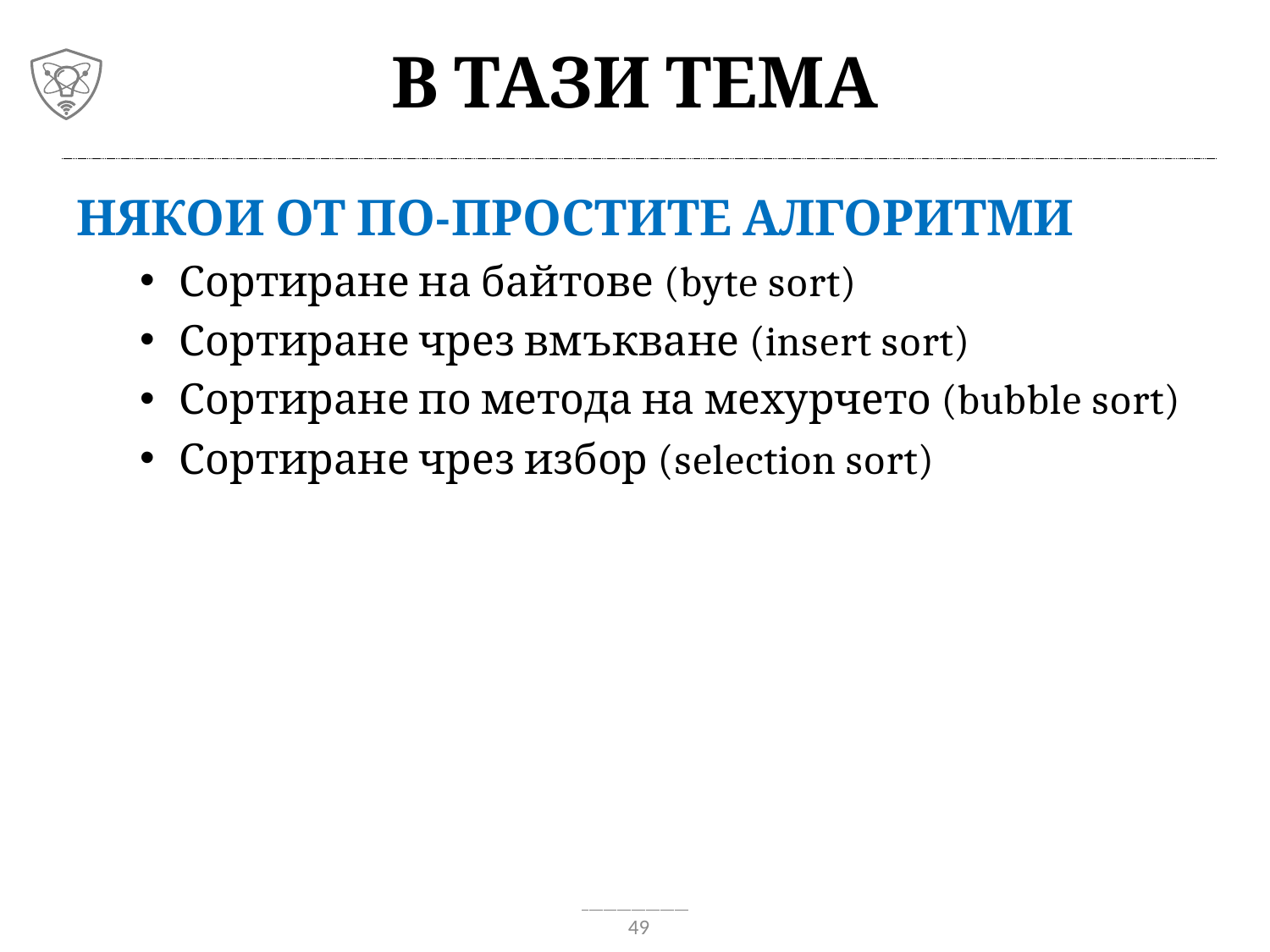

# В тази тема
Някои от по-простите алгоритми
Сортиране на байтове (byte sort)
Сортиране чрез вмъкване (insert sort)
Сортиране по метода на мехурчето (bubble sort)
Сортиране чрез избор (selection sort)
49